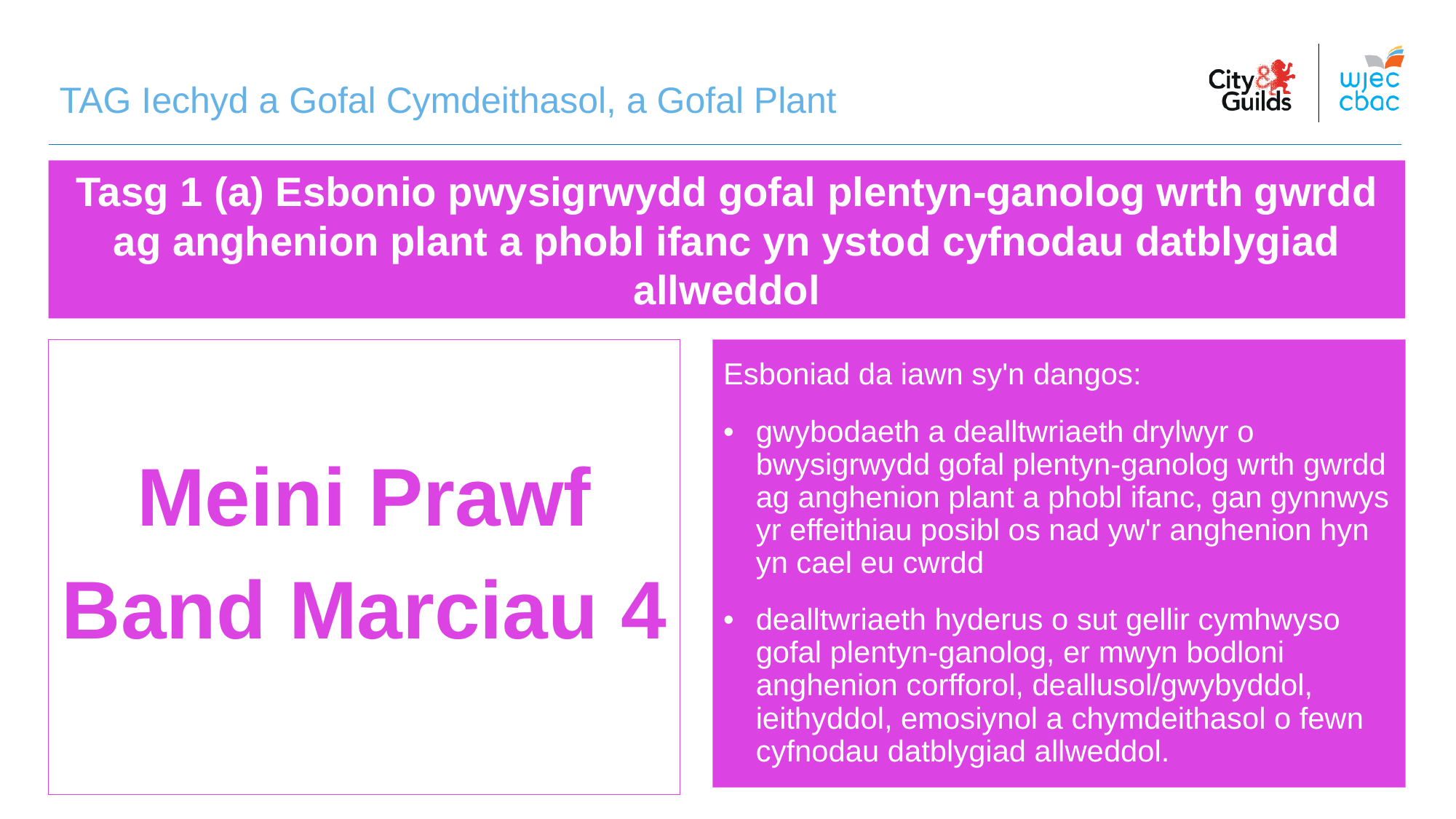

TAG Iechyd a Gofal Cymdeithasol, a Gofal Plant
# Tasg 1 (a) Esbonio pwysigrwydd gofal plentyn-ganolog wrth gwrdd ag anghenion plant a phobl ifanc yn ystod cyfnodau datblygiad allweddol

Meini Prawf
Band Marciau 4
Esboniad da iawn sy'n dangos:
•	gwybodaeth a dealltwriaeth drylwyr o bwysigrwydd gofal plentyn-ganolog wrth gwrdd ag anghenion plant a phobl ifanc, gan gynnwys yr effeithiau posibl os nad yw'r anghenion hyn yn cael eu cwrdd
•	dealltwriaeth hyderus o sut gellir cymhwyso gofal plentyn-ganolog, er mwyn bodloni anghenion corfforol, deallusol/gwybyddol, ieithyddol, emosiynol a chymdeithasol o fewn cyfnodau datblygiad allweddol.